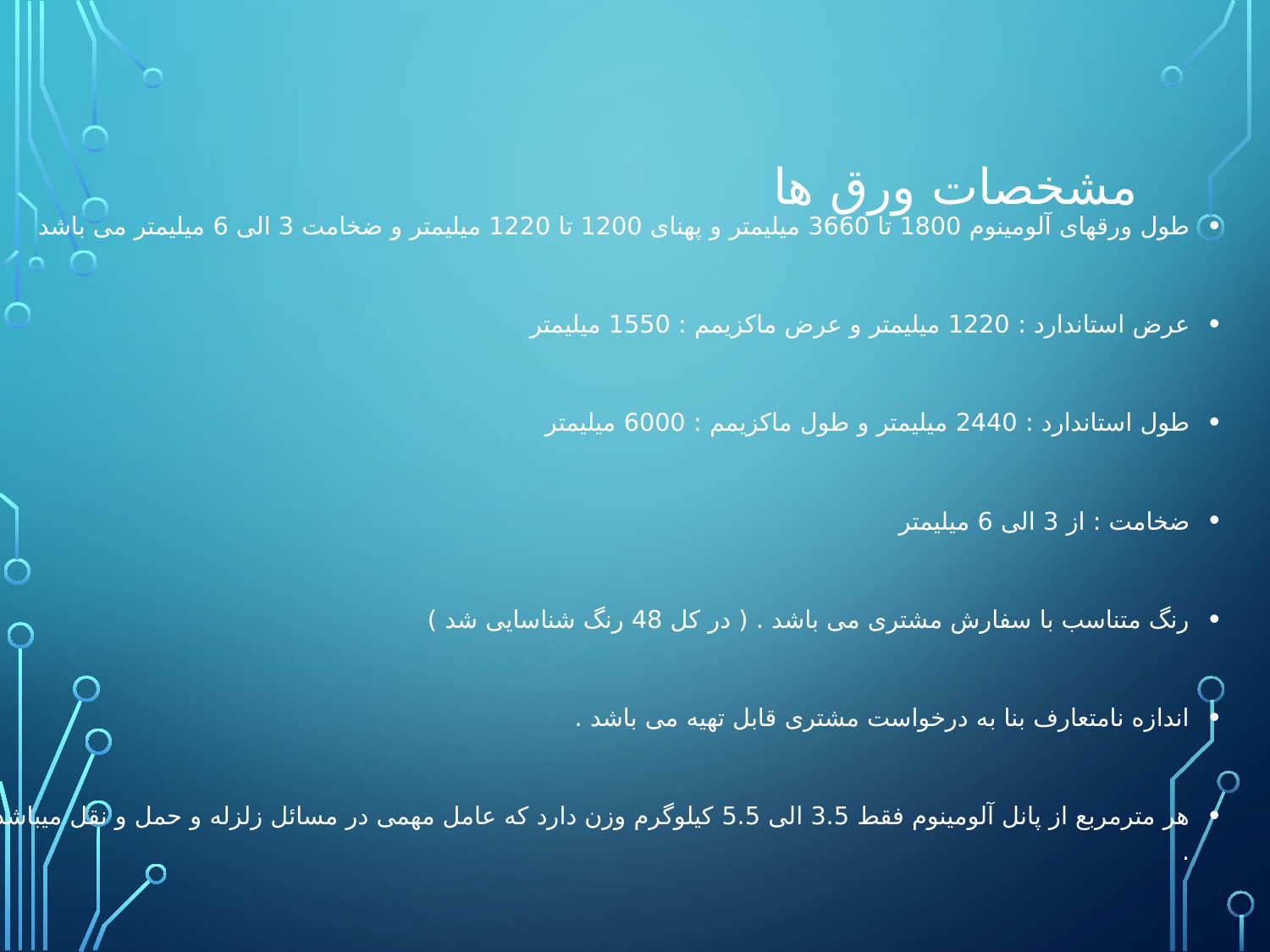

# مشخصات ورق ها
طول ورقهای آلومینوم 1800 تا 3660 میلیمتر و پهنای 1200 تا 1220 میلیمتر و ضخامت 3 الی 6 میلیمتر می باشد

عرض استاندارد : 1220 میلیمتر و عرض ماکزیمم : 1550 میلیمتر

طول استاندارد : 2440 میلیمتر و طول ماکزیمم : 6000 میلیمتر

ضخامت : از 3 الی 6 میلیمتر

رنگ متناسب با سفارش مشتری می باشد . ( در کل 48 رنگ شناسایی شد )

اندازه نامتعارف بنا به درخواست مشتری قابل تهیه می باشد .

هر مترمربع از پانل آلومینوم فقط 3.5 الی 5.5 کیلوگرم وزن دارد که عامل مهمی در مسائل زلزله و حمل و نقل میباشد .